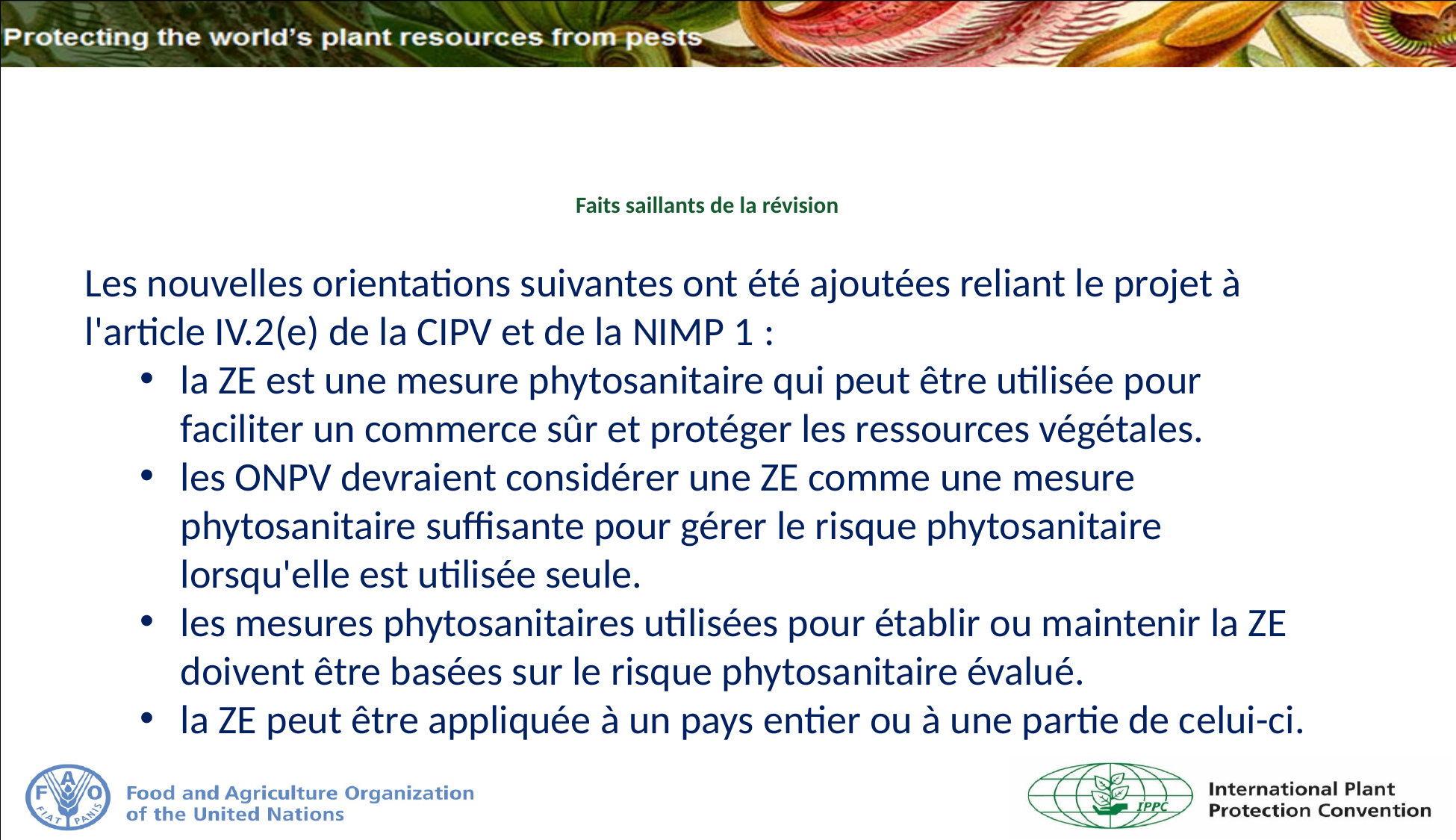

# Faits saillants de la révision
Les nouvelles orientations suivantes ont été ajoutées reliant le projet à l'article IV.2(e) de la CIPV et de la NIMP 1 :
la ZE est une mesure phytosanitaire qui peut être utilisée pour faciliter un commerce sûr et protéger les ressources végétales.
les ONPV devraient considérer une ZE comme une mesure phytosanitaire suffisante pour gérer le risque phytosanitaire lorsqu'elle est utilisée seule.
les mesures phytosanitaires utilisées pour établir ou maintenir la ZE doivent être basées sur le risque phytosanitaire évalué.
la ZE peut être appliquée à un pays entier ou à une partie de celui-ci.